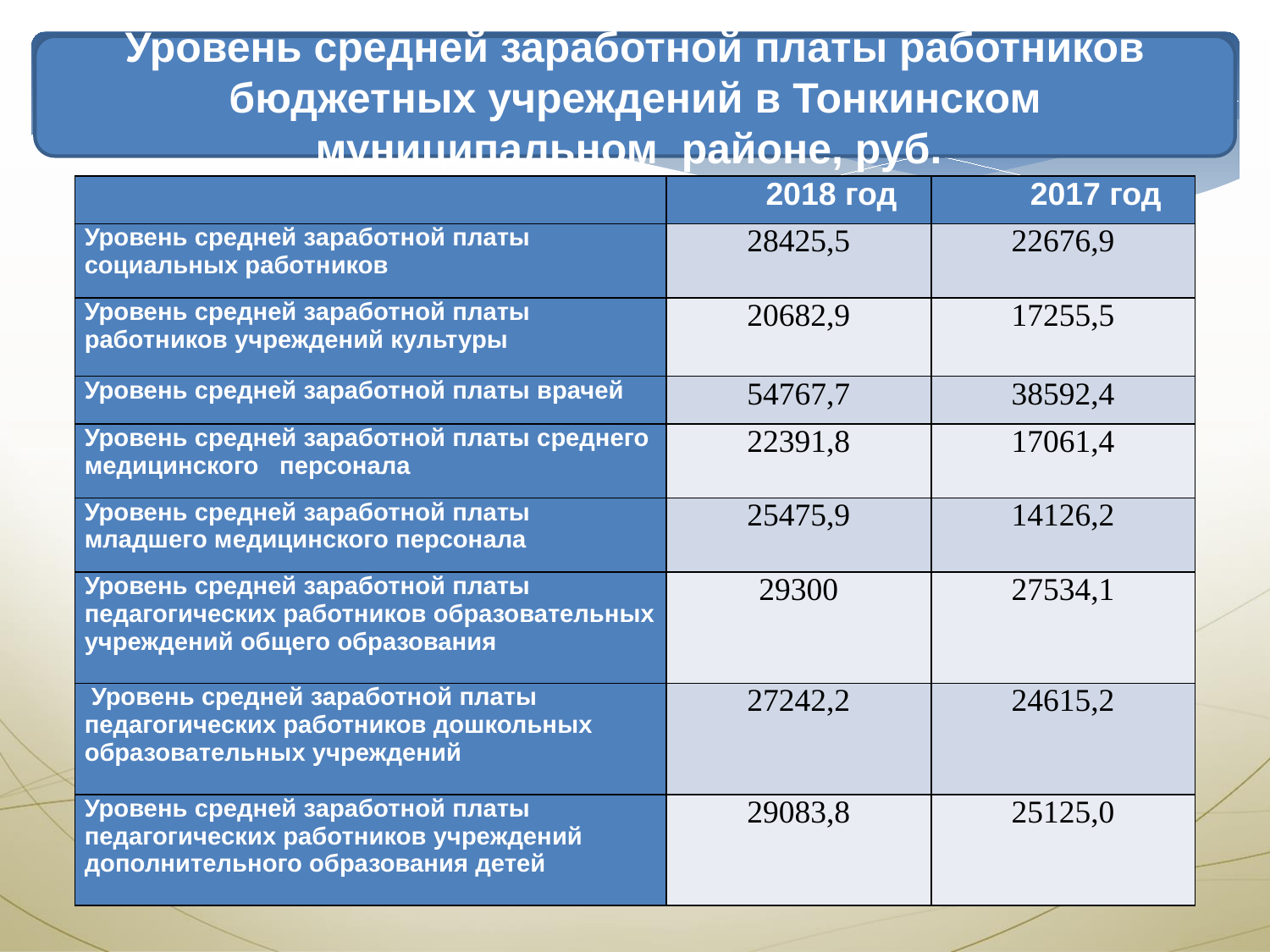

Уровень средней заработной платы работников бюджетных учреждений в Тонкинском муниципальном  районе, руб.
|  | 2018 год | 2017 год |
| --- | --- | --- |
| Уровень средней заработной платы социальных работников | 28425,5 | 22676,9 |
| Уровень средней заработной платы работников учреждений культуры | 20682,9 | 17255,5 |
| Уровень средней заработной платы врачей | 54767,7 | 38592,4 |
| Уровень средней заработной платы среднего медицинского персонала | 22391,8 | 17061,4 |
| Уровень средней заработной платы младшего медицинского персонала | 25475,9 | 14126,2 |
| Уровень средней заработной платы педагогических работников образовательных учреждений общего образования | 29300 | 27534,1 |
| Уровень средней заработной платы педагогических работников дошкольных образовательных учреждений | 27242,2 | 24615,2 |
| Уровень средней заработной платы педагогических работников учреждений дополнительного образования детей | 29083,8 | 25125,0 |